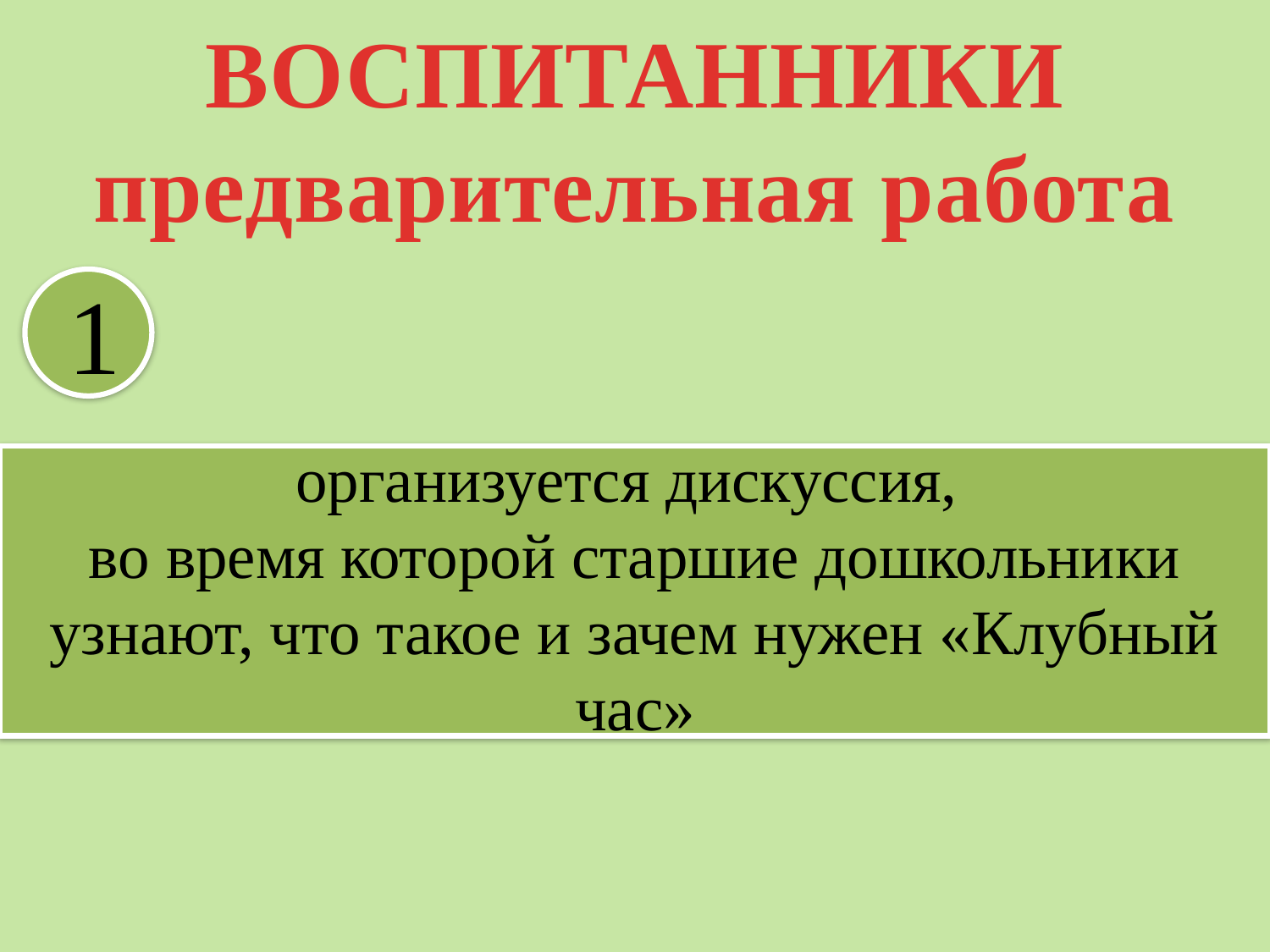

ВОСПИТАННИКИ
предварительная работа
1
организуется дискуссия,
во время которой старшие дошкольники узнают, что такое и зачем нужен «Клубный час»